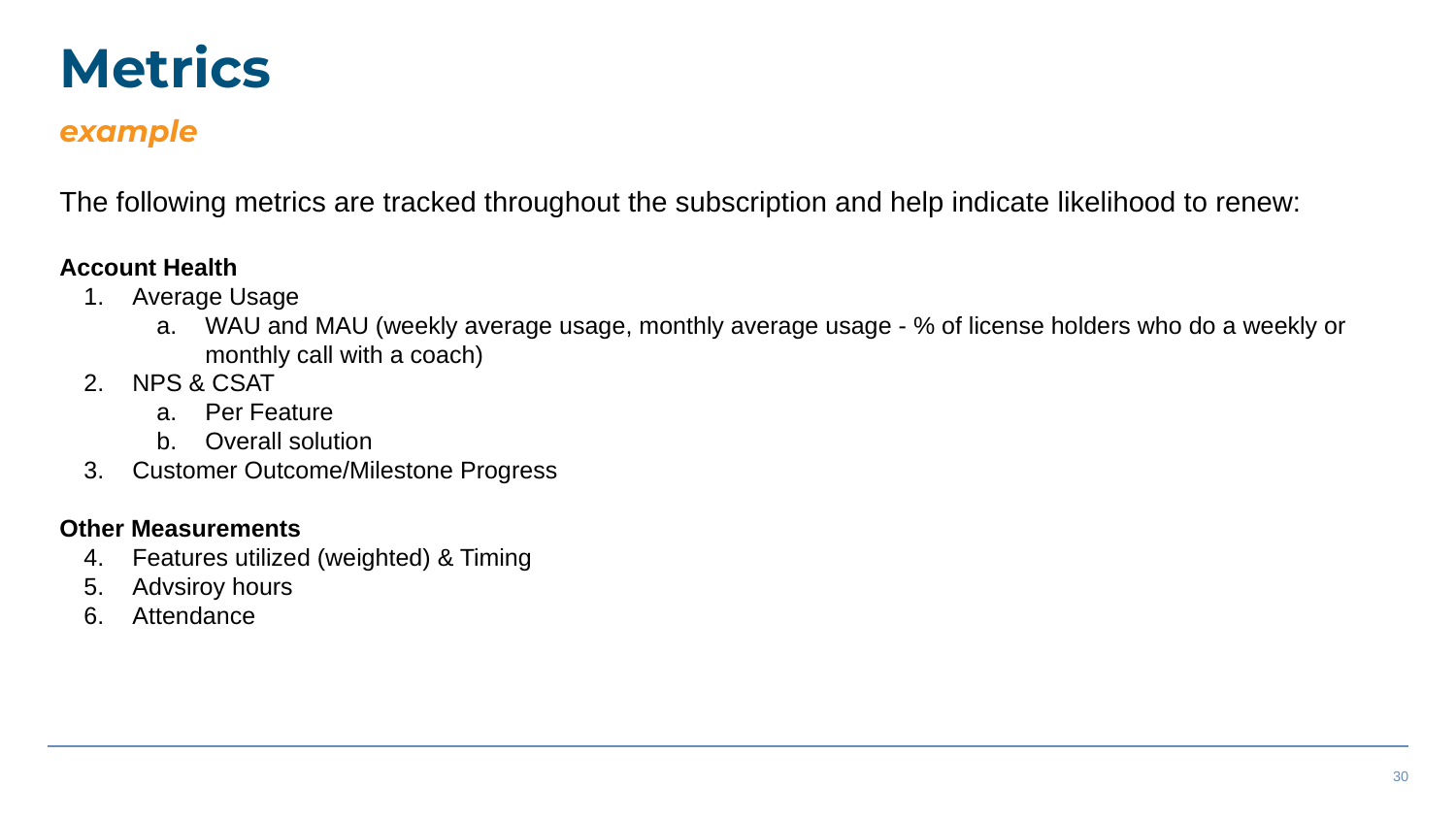

# Metrics
example
The following metrics are tracked throughout the subscription and help indicate likelihood to renew:
Account Health
Average Usage
WAU and MAU (weekly average usage, monthly average usage - % of license holders who do a weekly or monthly call with a coach)
NPS & CSAT
Per Feature
Overall solution
Customer Outcome/Milestone Progress

Other Measurements
Features utilized (weighted) & Timing
Advsiroy hours
Attendance